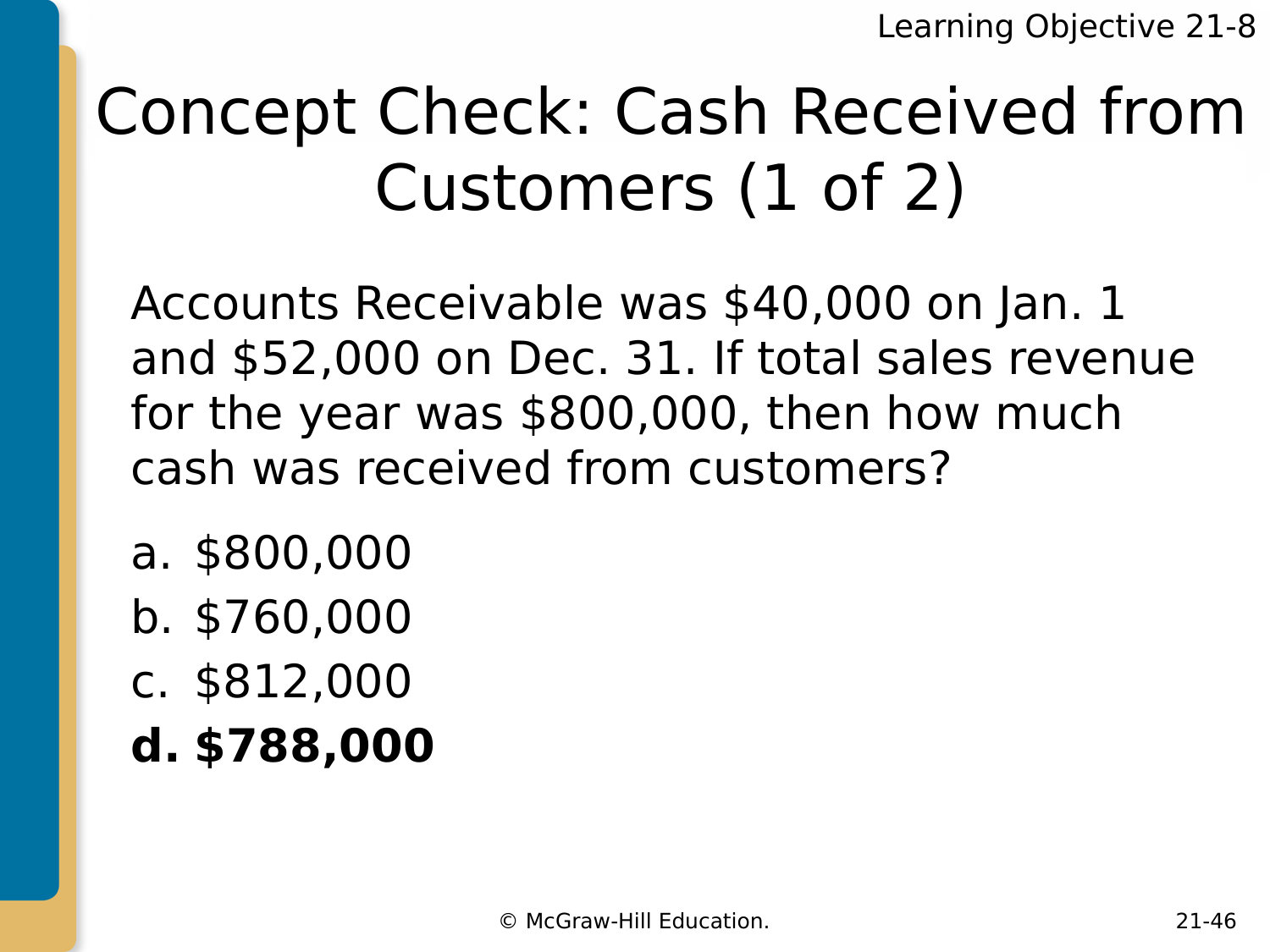

Learning Objective 21-8
# Concept Check: Cash Received from Customers (1 of 2)
Accounts Receivable was $40,000 on Jan. 1 and $52,000 on Dec. 31. If total sales revenue for the year was $800,000, then how much cash was received from customers?
$800,000
$760,000
$812,000
$788,000